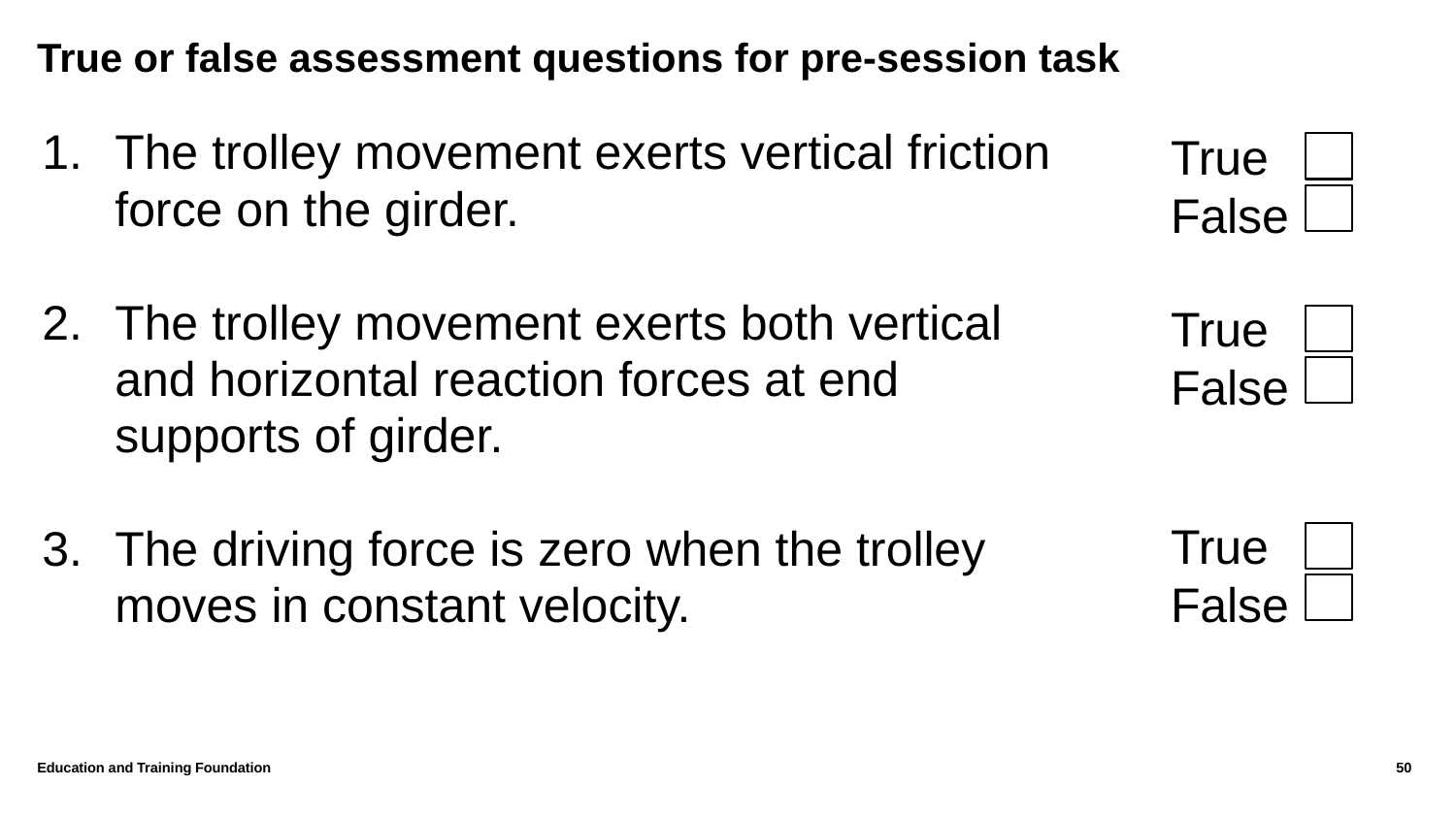

# True or false assessment questions for pre-session task
True
False

The trolley movement exerts vertical friction force on the girder.
The trolley movement exerts both vertical and horizontal reaction forces at end supports of girder.
The driving force is zero when the trolley moves in constant velocity.
True
False

True
False

Education and Training Foundation
50